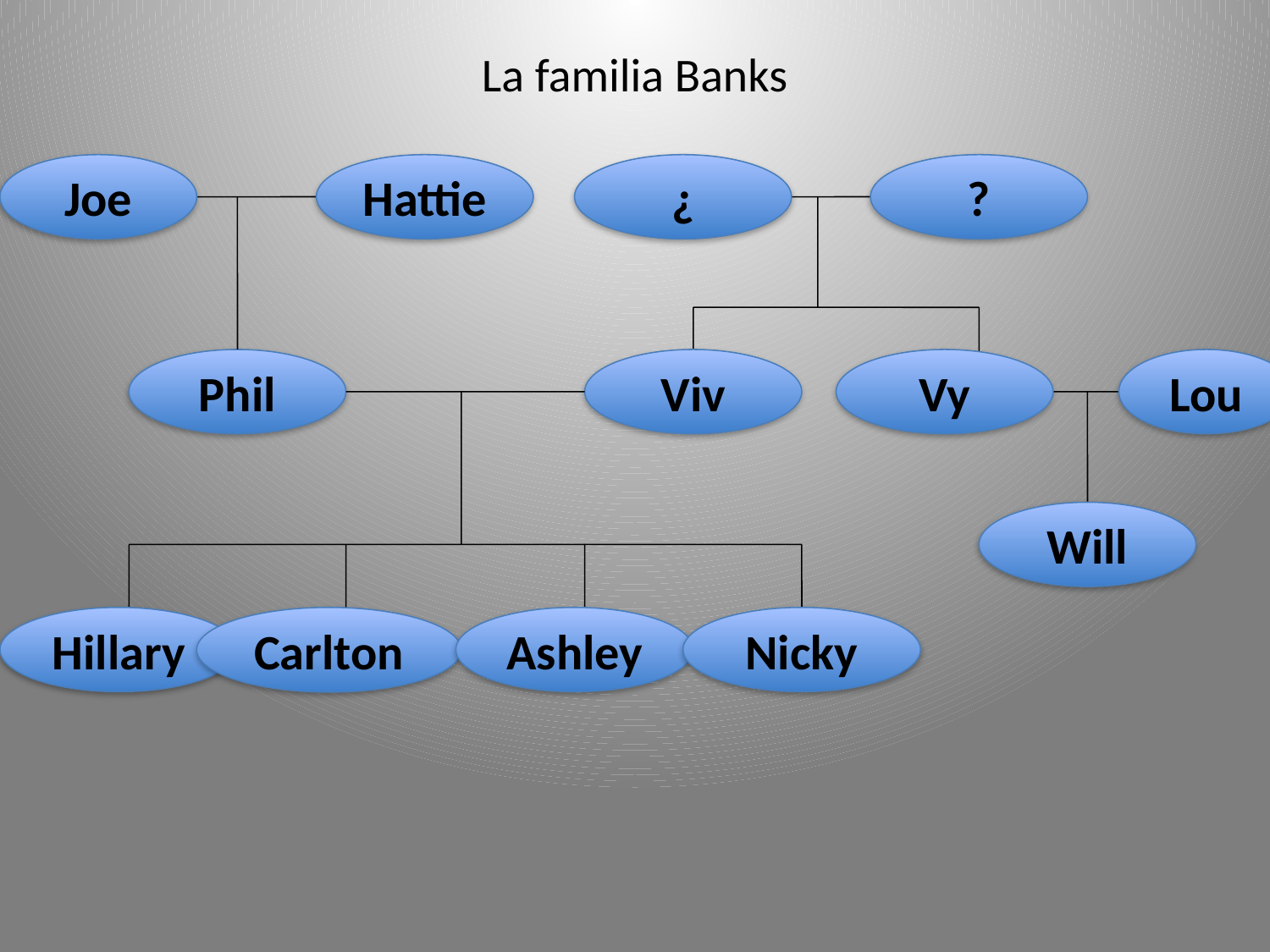

# La familia Banks
Joe
¿
Hattie
?

Lou
Viv
Phil
Vy

Will

Hillary
Carlton
Ashley
Nicky